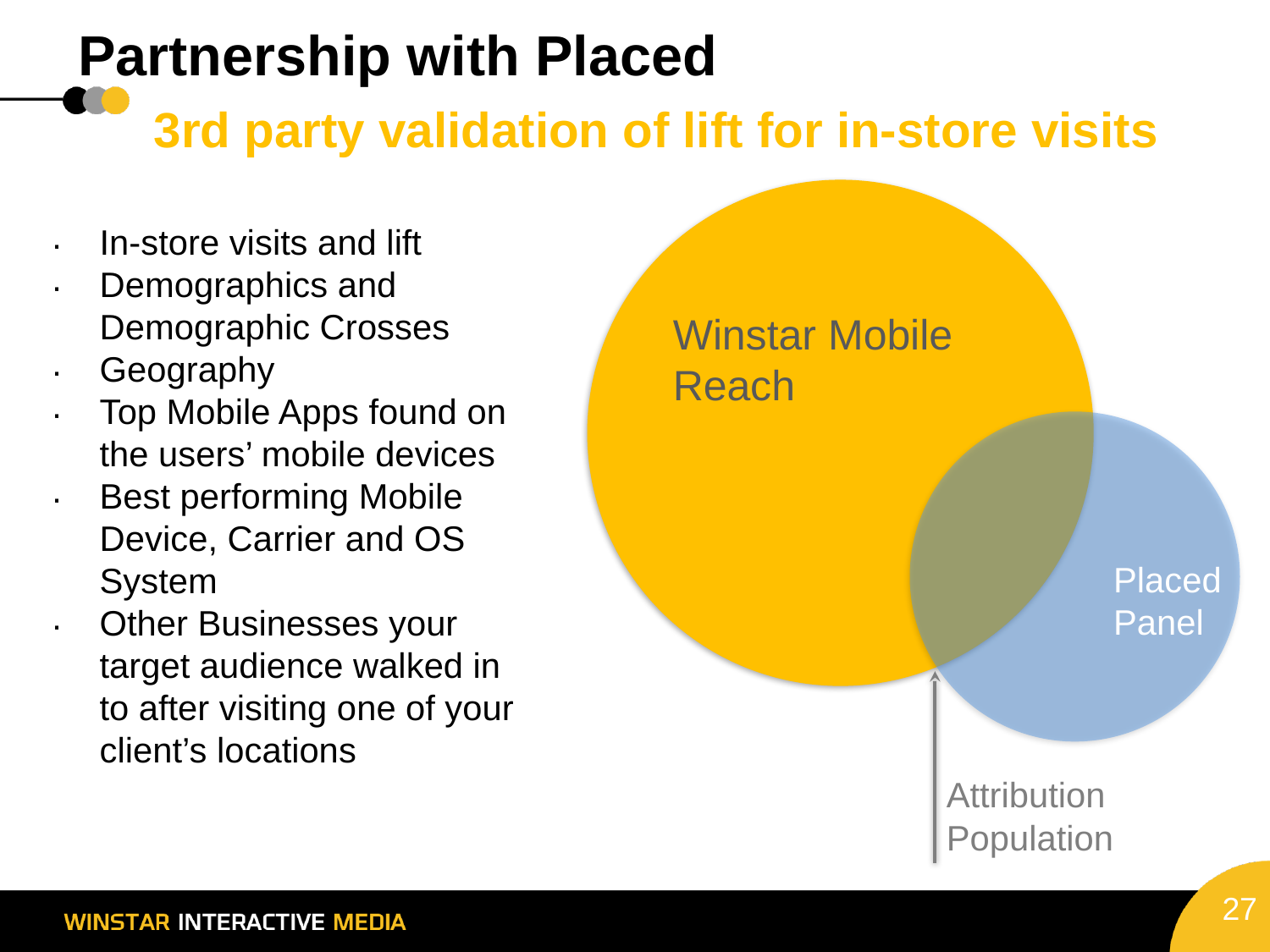

# Partnership with Placed
3rd party validation of lift for in-store visits

In-store visits and lift
Demographics and Demographic Crosses
Geography
Top Mobile Apps found on the users’ mobile devices
Best performing Mobile Device, Carrier and OS System
Other Businesses your target audience walked in to after visiting one of your client’s locations

Winstar Mobile
Reach

Placed
Panel
Attribution Population
27